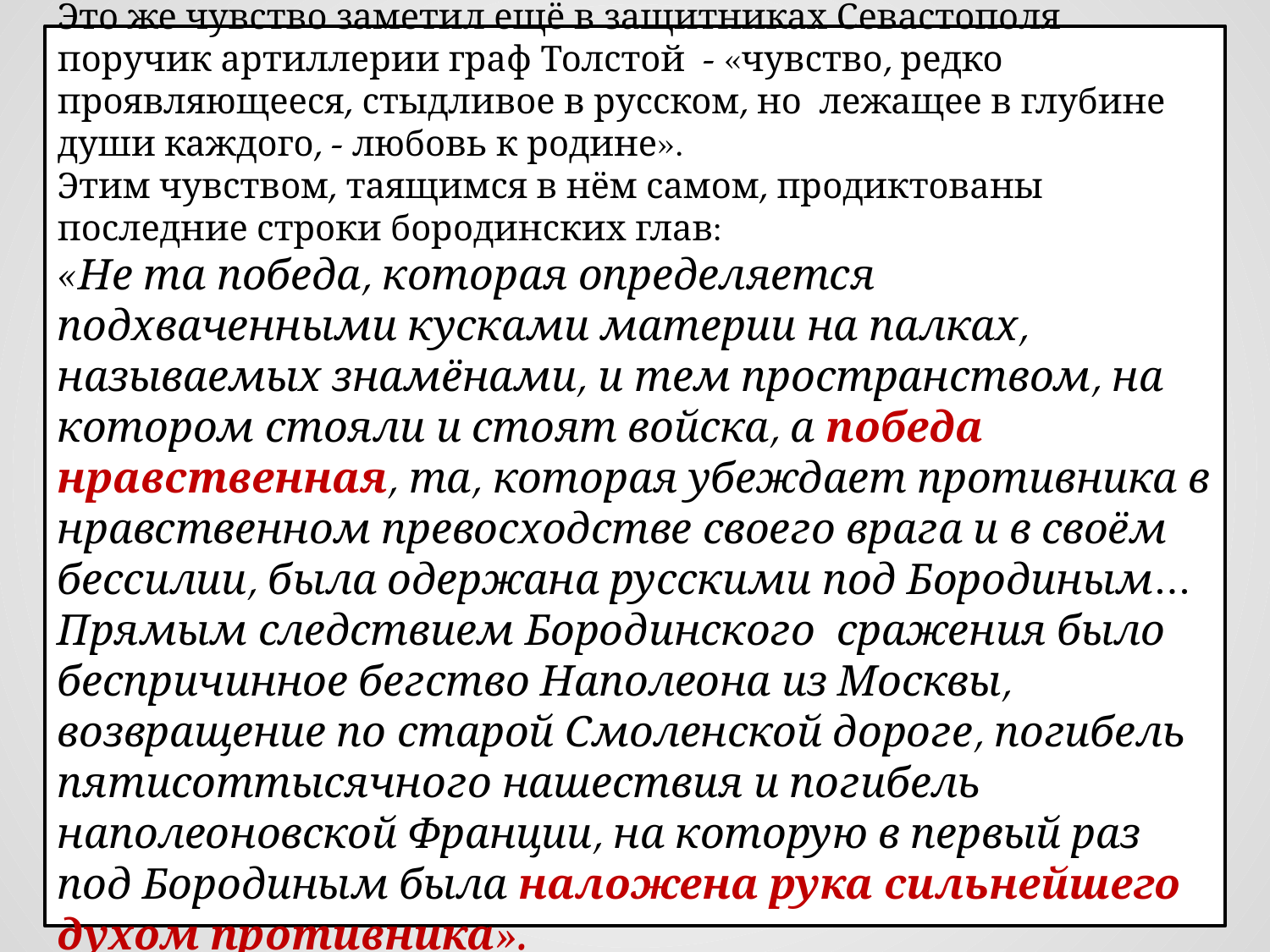

#
Это же чувство заметил ещё в защитниках Севастополя поручик артиллерии граф Толстой  - «чувство, редко проявляющееся, стыдливое в русском, но  лежащее в глубине души каждого, - любовь к родине».
Этим чувством, таящимся в нём самом, продиктованы последние строки бородинских глав:
«Не та победа, которая определяется подхваченными кусками материи на палках, называемых знамёнами, и тем пространством, на котором стояли и стоят войска, а победа нравственная, та, которая убеждает противника в нравственном превосходстве своего врага и в своём бессилии, была одержана русскими под Бородиным… Прямым следствием Бородинского  сражения было беспричинное бегство Наполеона из Москвы, возвращение по старой Смоленской дороге, погибель пятисоттысячного нашествия и погибель наполеоновской Франции, на которую в первый раз под Бородиным была наложена рука сильнейшего духом противника».